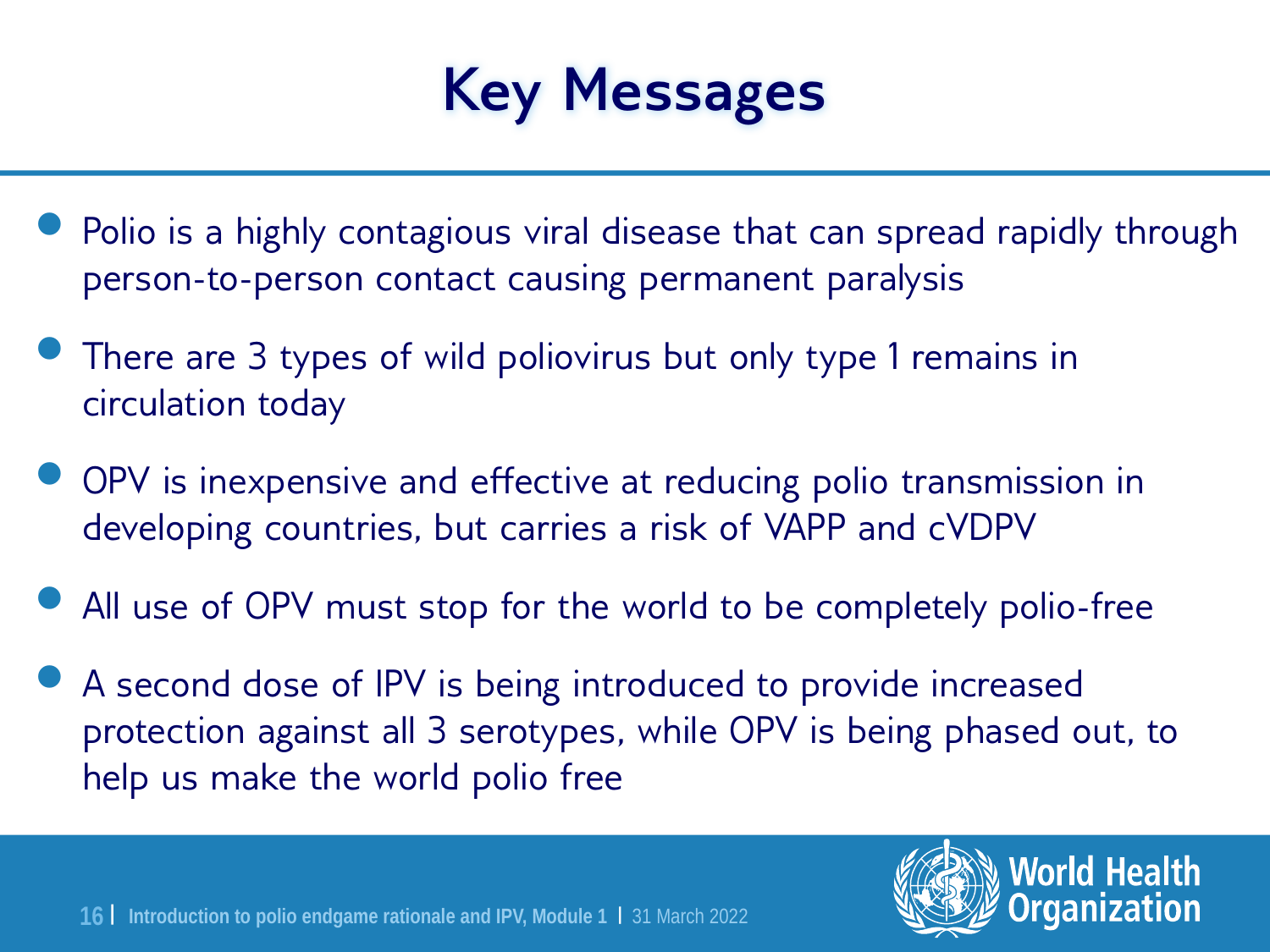

# Key Messages
Polio is a highly contagious viral disease that can spread rapidly through person-to-person contact causing permanent paralysis
There are 3 types of wild poliovirus but only type 1 remains in circulation today
OPV is inexpensive and effective at reducing polio transmission in developing countries, but carries a risk of VAPP and cVDPV
All use of OPV must stop for the world to be completely polio-free
A second dose of IPV is being introduced to provide increased protection against all 3 serotypes, while OPV is being phased out, to help us make the world polio free